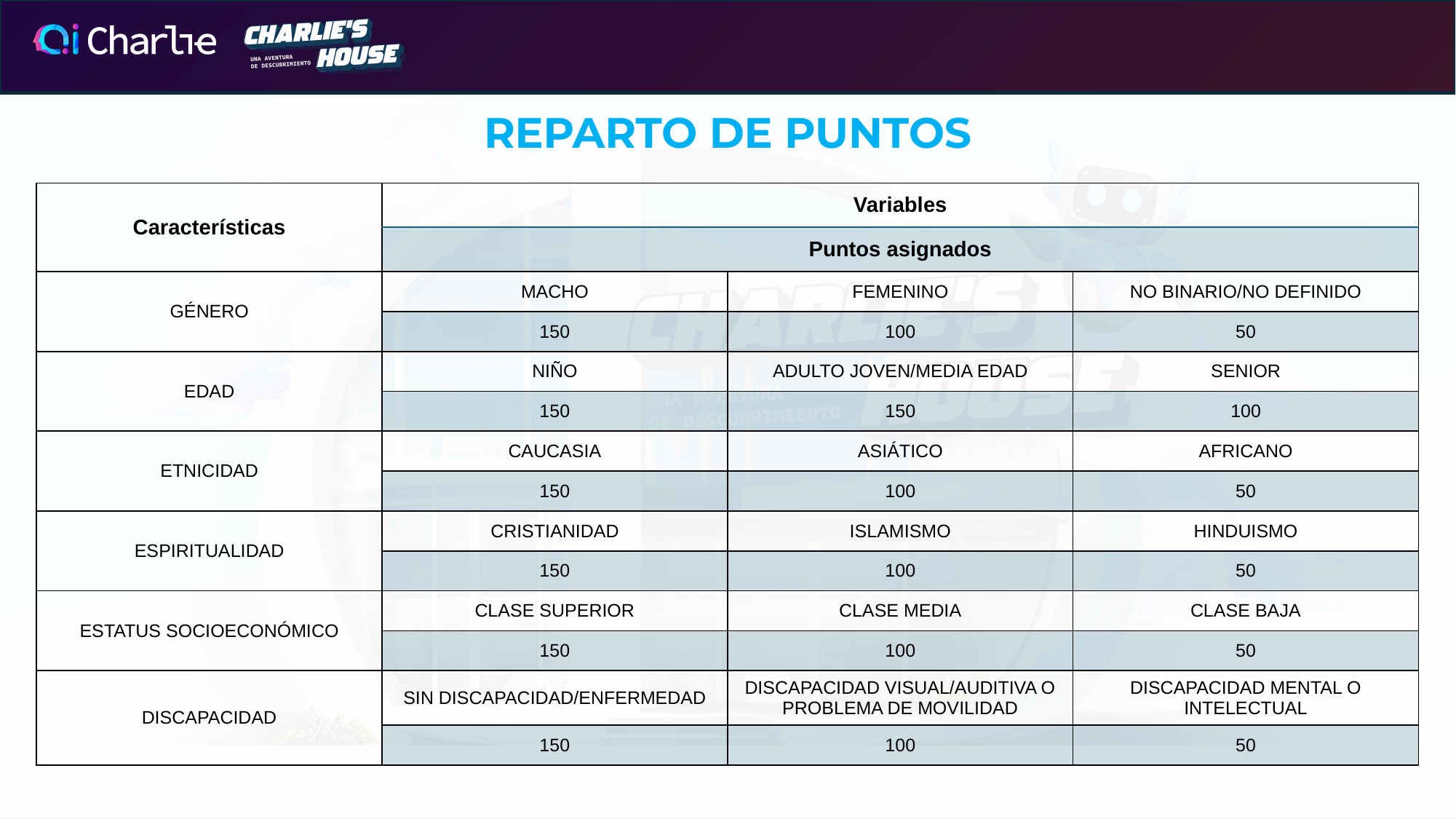

REPARTO DE PUNTOS
| Características | Variables |  |  |
| --- | --- | --- | --- |
|  | Puntos asignados |  |  |
| GÉNERO | MACHO | FEMENINO | NO BINARIO/NO DEFINIDO |
|  | 150 | 100 | 50 |
| EDAD | NIÑO | ADULTO JOVEN/MEDIA EDAD | SENIOR |
|  | 150 | 150 | 100 |
| ETNICIDAD | CAUCASIA | ASIÁTICO | AFRICANO |
|  | 150 | 100 | 50 |
| ESPIRITUALIDAD | CRISTIANIDAD | ISLAMISMO | HINDUISMO |
|  | 150 | 100 | 50 |
| ESTATUS SOCIOECONÓMICO | CLASE SUPERIOR | CLASE MEDIA | CLASE BAJA |
|  | 150 | 100 | 50 |
| DISCAPACIDAD | SIN DISCAPACIDAD/ENFERMEDAD | DISCAPACIDAD VISUAL/AUDITIVA O PROBLEMA DE MOVILIDAD | DISCAPACIDAD MENTAL O INTELECTUAL |
|  | 150 | 100 | 50 |